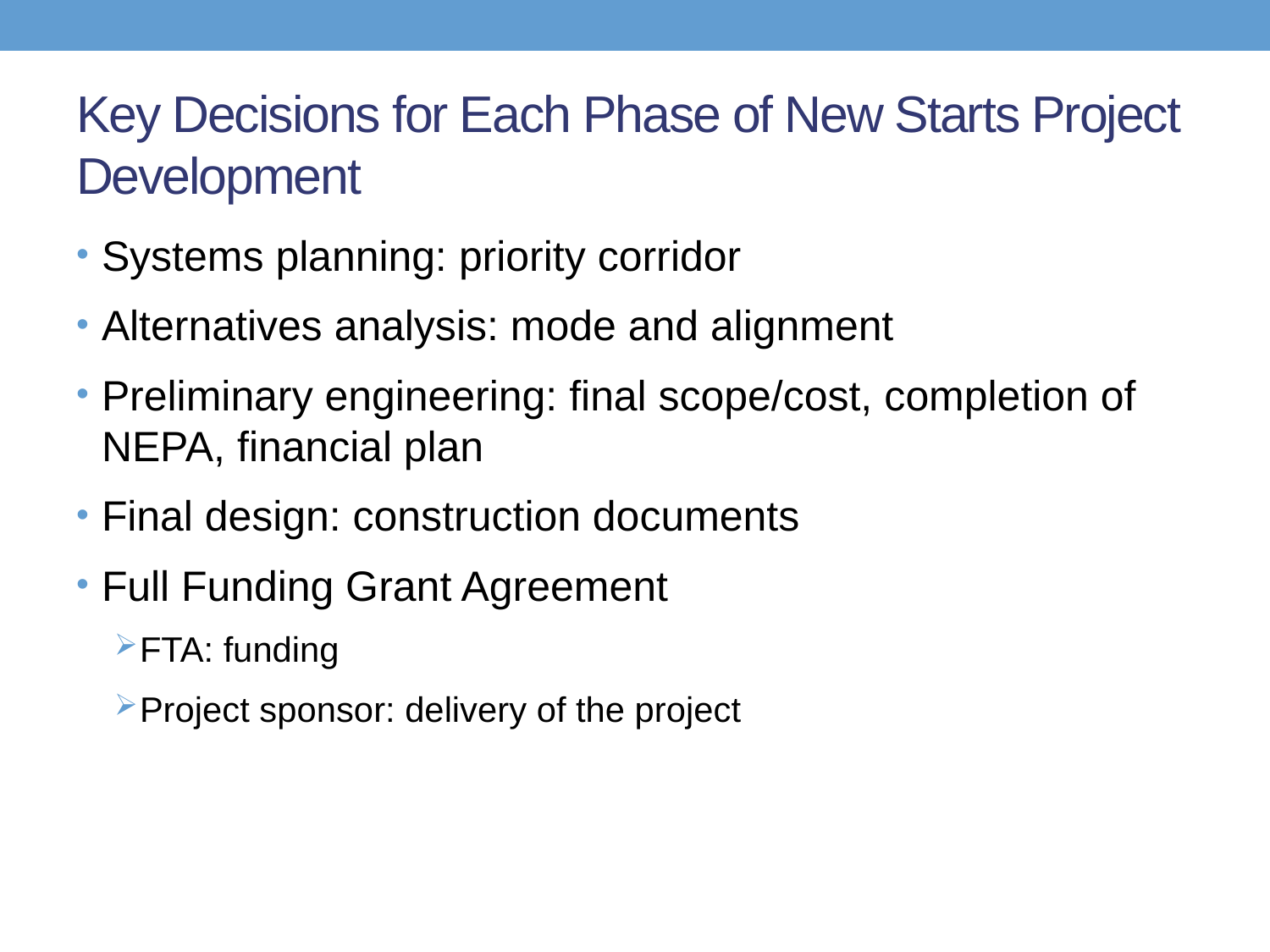

# Key Decisions for Each Phase of New Starts Project Development
Systems planning: priority corridor
Alternatives analysis: mode and alignment
Preliminary engineering: final scope/cost, completion of NEPA, financial plan
Final design: construction documents
Full Funding Grant Agreement
FTA: funding
Project sponsor: delivery of the project